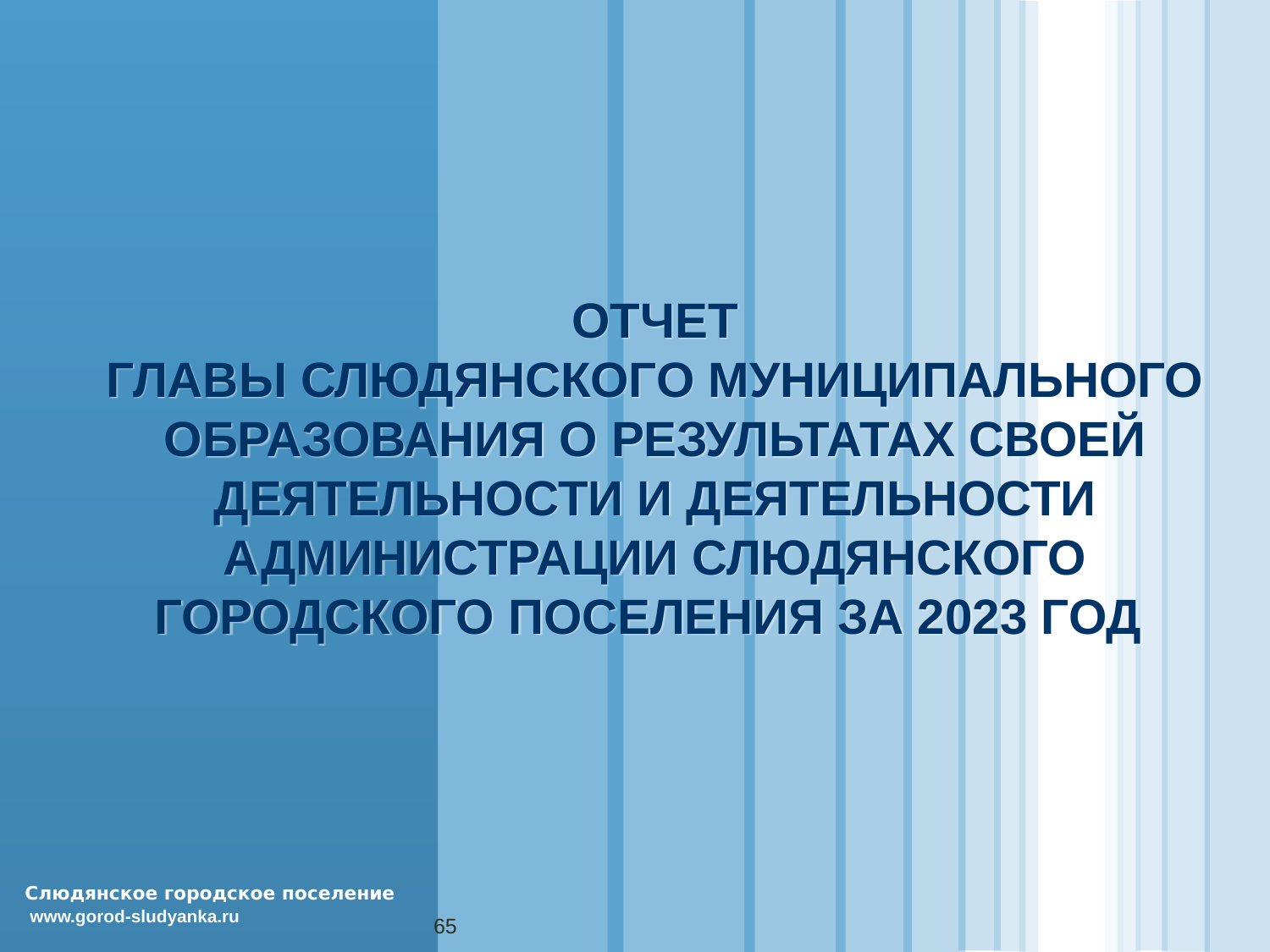

# ОТЧЕТ ГЛАВЫ СЛЮДЯНСКОГО МУНИЦИПАЛЬНОГО ОБРАЗОВАНИЯ О РЕЗУЛЬТАТАХ СВОЕЙ ДЕЯТЕЛЬНОСТИ И ДЕЯТЕЛЬНОСТИ АДМИНИСТРАЦИИ СЛЮДЯНСКОГО ГОРОДСКОГО ПОСЕЛЕНИЯ ЗА 2023 ГОД
65